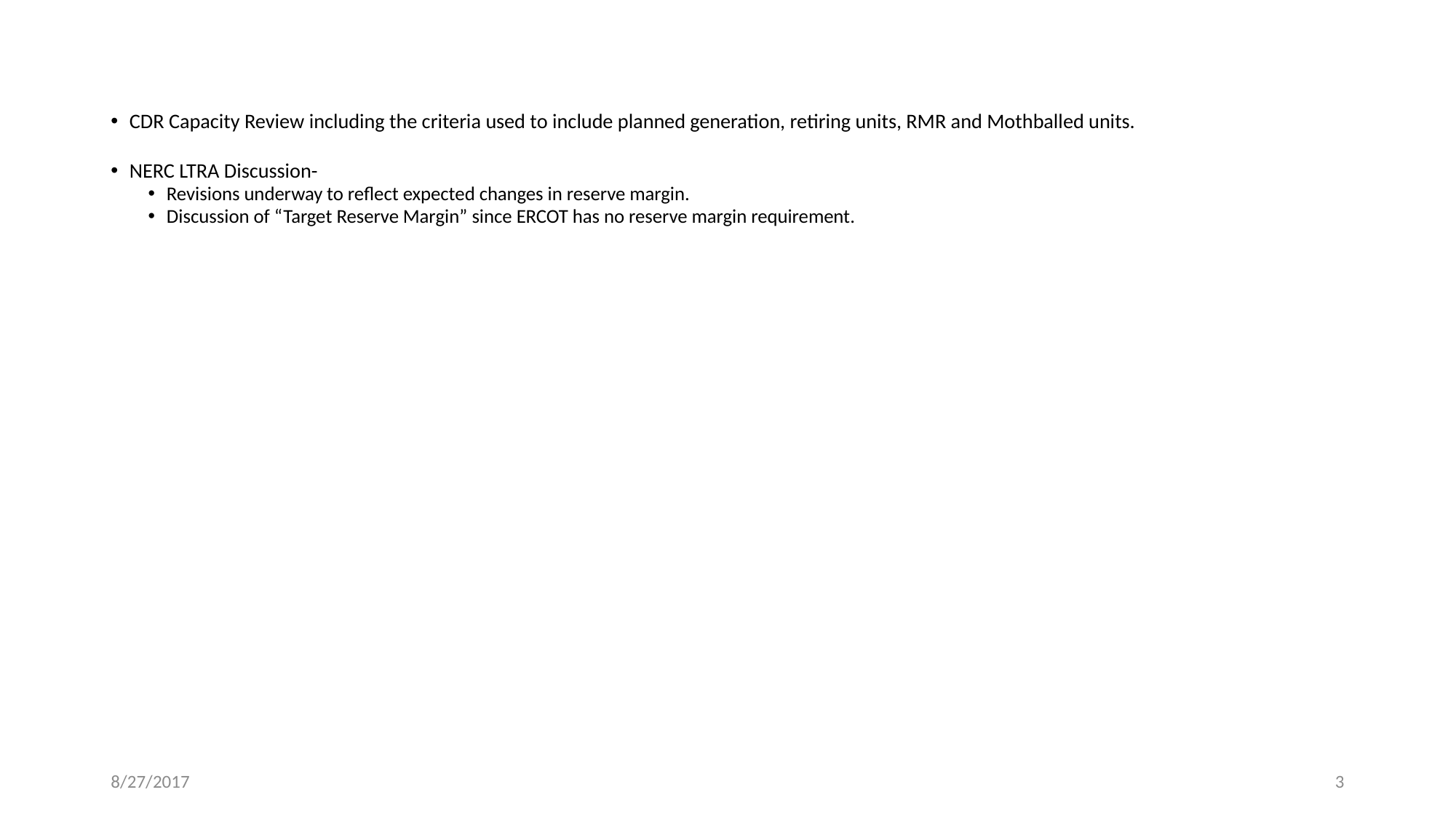

CDR Capacity Review including the criteria used to include planned generation, retiring units, RMR and Mothballed units.

NERC LTRA Discussion-
Revisions underway to reflect expected changes in reserve margin.
Discussion of “Target Reserve Margin” since ERCOT has no reserve margin requirement.

8/27/2017
3